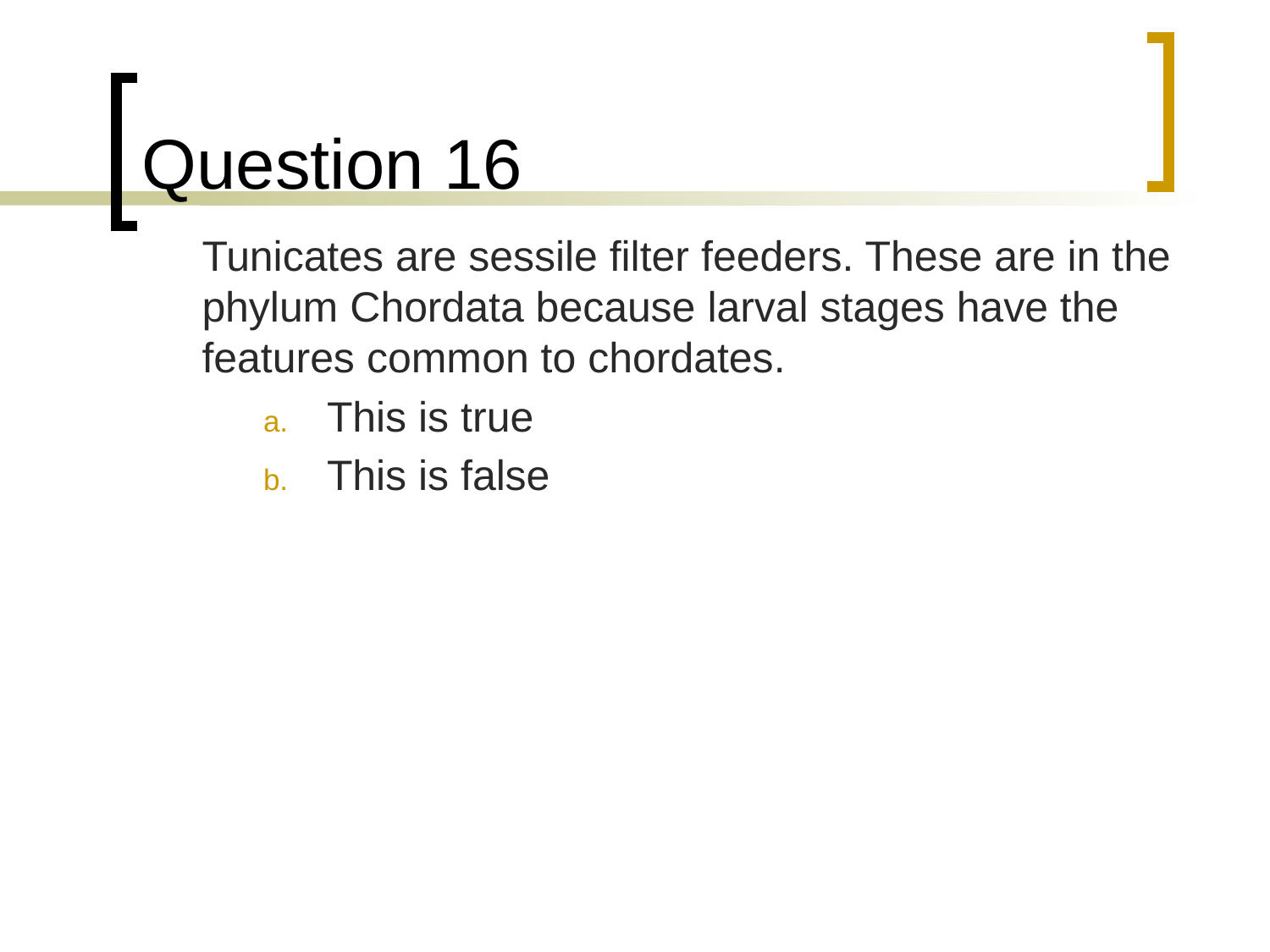

# Question 16
	Tunicates are sessile filter feeders. These are in the phylum Chordata because larval stages have the features common to chordates.
This is true
This is false